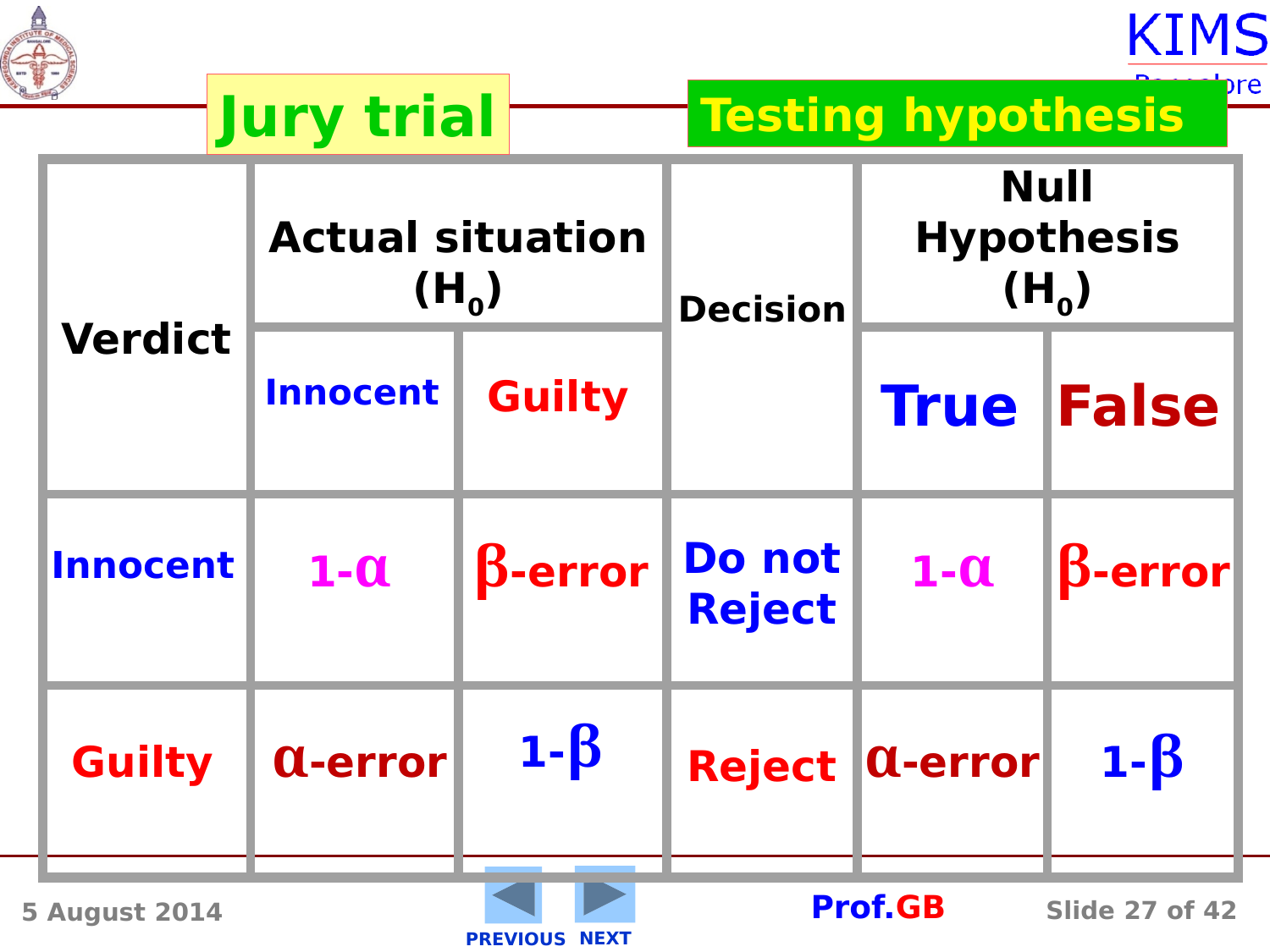

Jury trial
Testing hypothesis

Verdict

Actual situation (H0)

Innocent

Guilty

Decision

Null Hypothesis (H0)

True

False

Innocent

1-α

β-error

Do not Reject

1-α

β-error

1-β

Guilty

Reject

α-error

α-error

1-β

5 August 2014